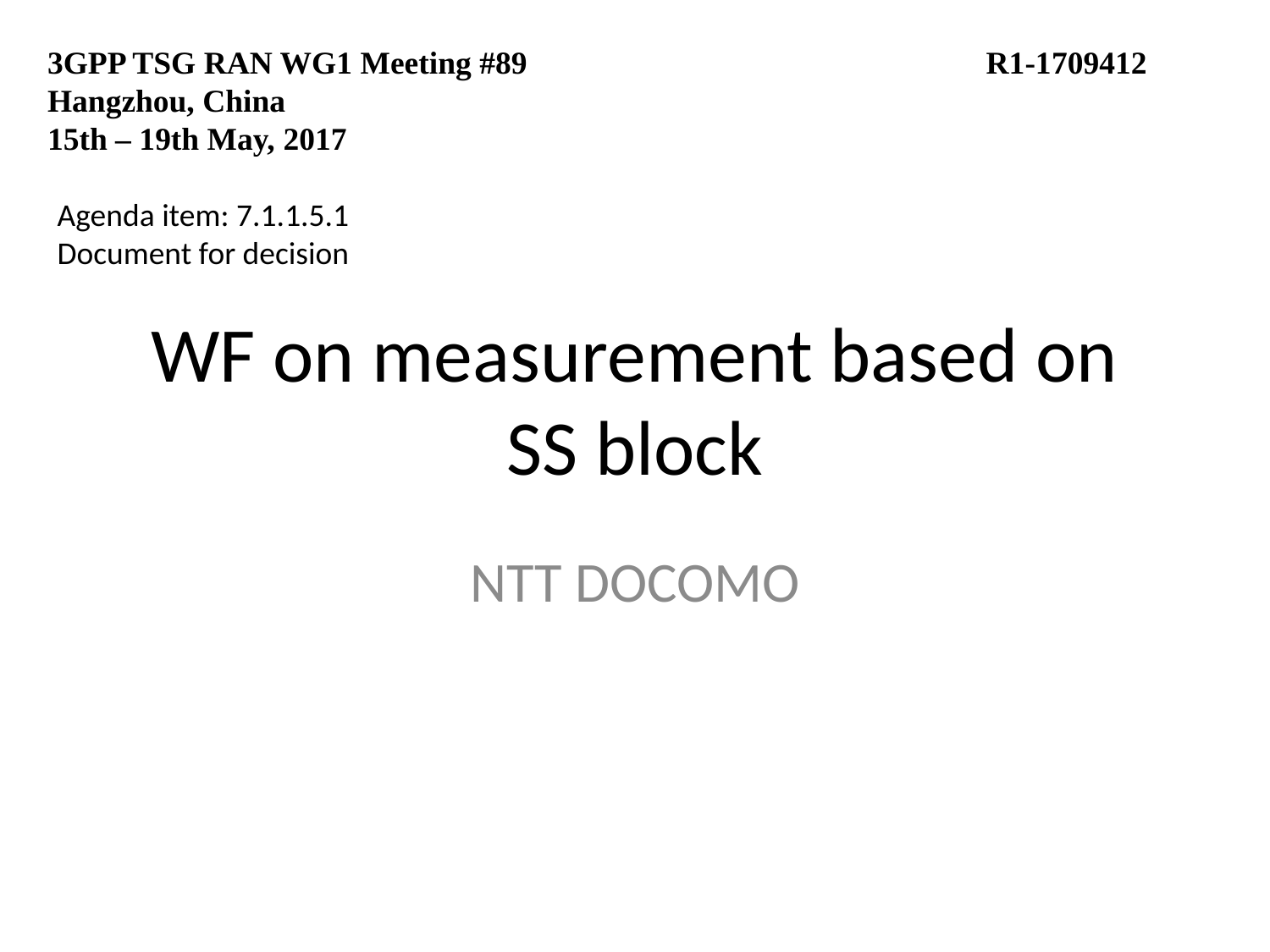

3GPP TSG RAN WG1 Meeting #89			                      R1-1709412
Hangzhou, China
15th – 19th May, 2017
Agenda item: 7.1.1.5.1
Document for decision
# WF on measurement based on SS block
NTT DOCOMO